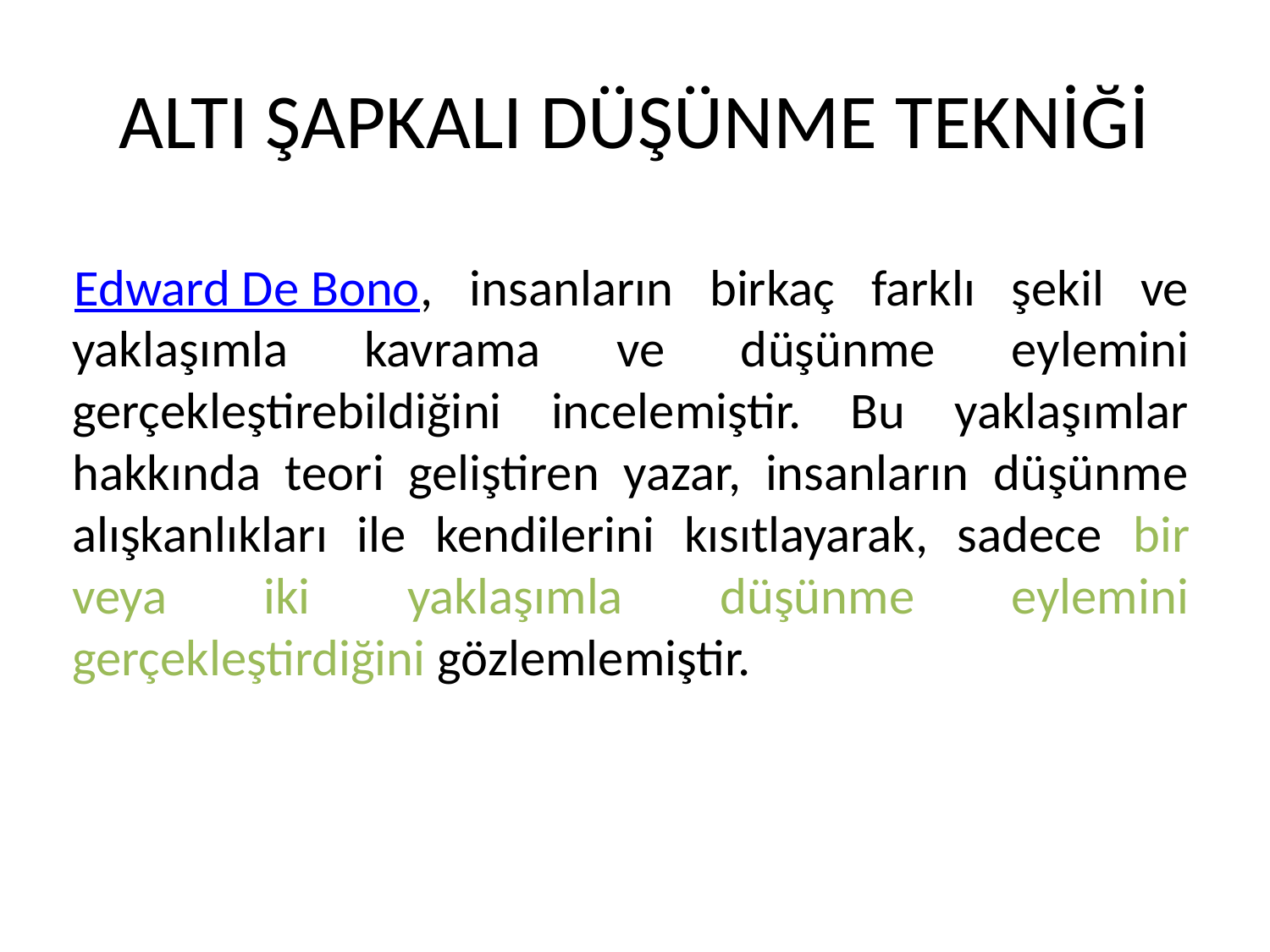

# ALTI ŞAPKALI DÜŞÜNME TEKNİĞİ
Edward De Bono, insanların birkaç farklı şekil ve yaklaşımla kavrama ve düşünme eylemini gerçekleştirebildiğini incelemiştir. Bu yaklaşımlar hakkında teori geliştiren yazar, insanların düşünme alışkanlıkları ile kendilerini kısıtlayarak, sadece bir veya iki yaklaşımla düşünme eylemini gerçekleştirdiğini gözlemlemiştir.